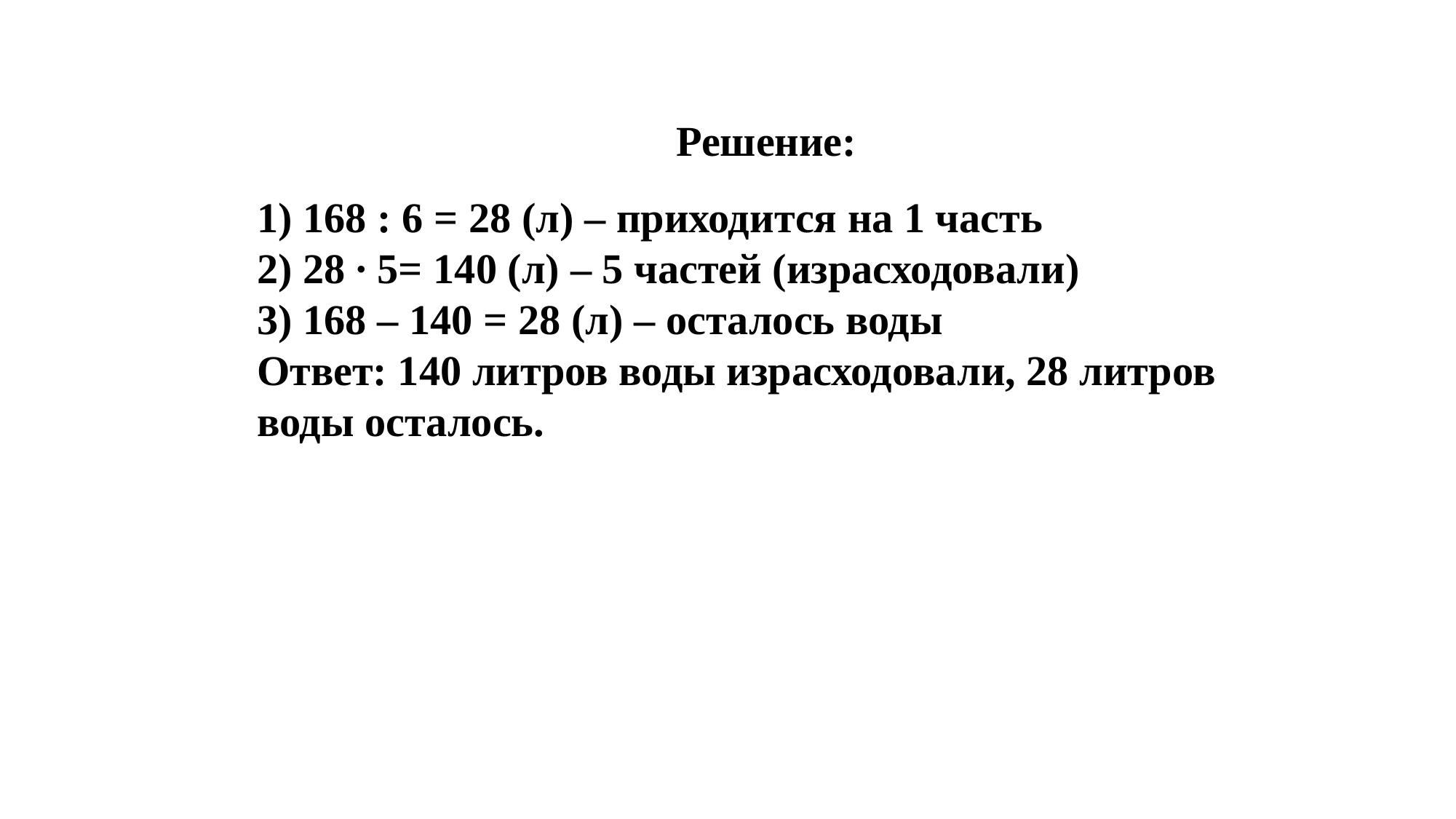

Решение:

1) 168 : 6 = 28 (л) – приходится на 1 часть
2) 28 ∙ 5= 140 (л) – 5 частей (израсходовали)
3) 168 – 140 = 28 (л) – осталось воды
Ответ: 140 литров воды израсходовали, 28 литров воды осталось.